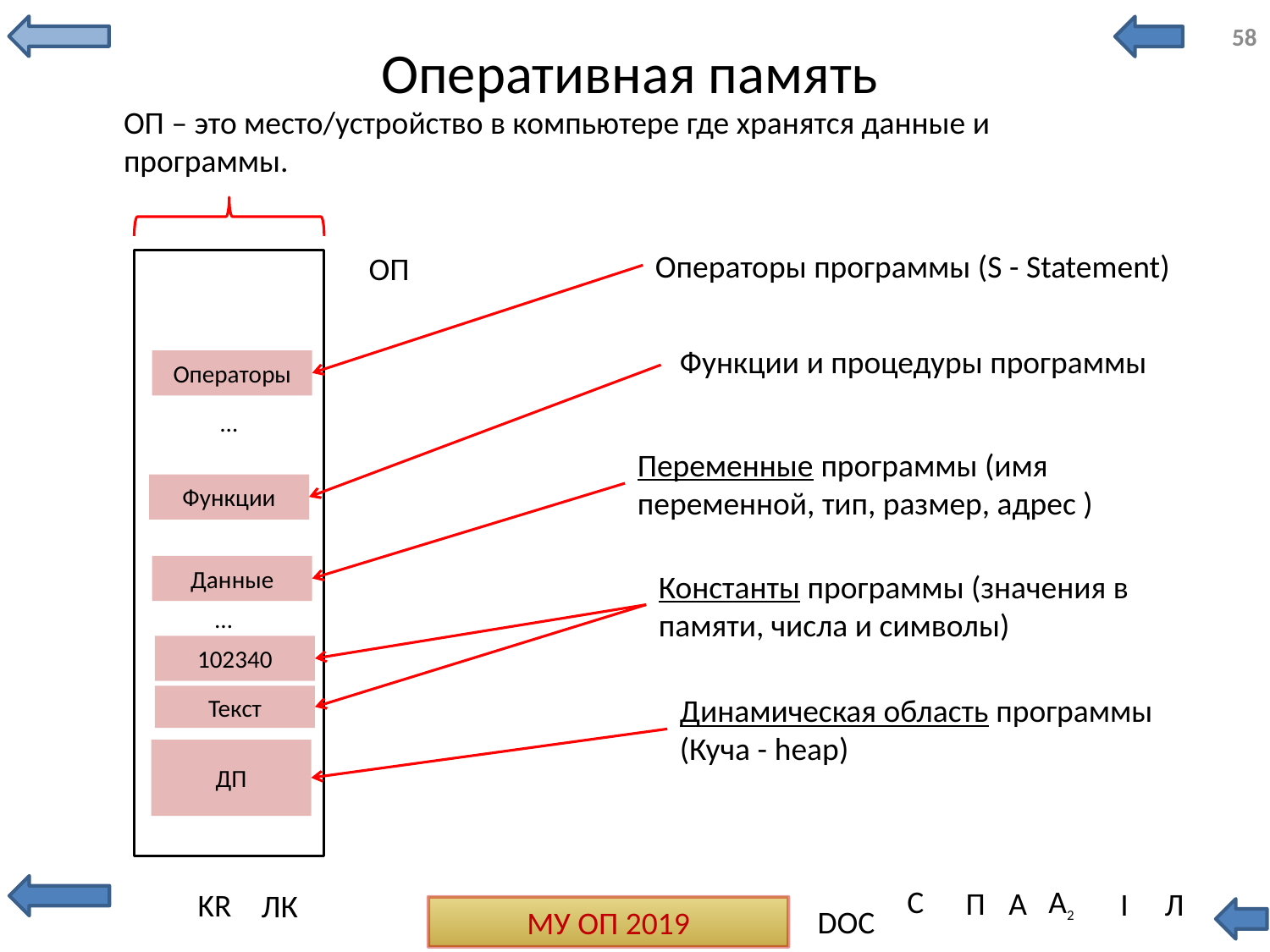

58
# Оперативная память
ОП – это место/устройство в компьютере где хранятся данные и программы.

Операторы программы (S - Statement)
ОП

Операторы
…
Функции
Данные
…
102340
Функции и процедуры программы
Переменные программы (имя переменной, тип, размер, адрес )
Константы программы (значения в памяти, числа и символы)
Динамическая область программы
(Куча - heap)
Текст
ДП